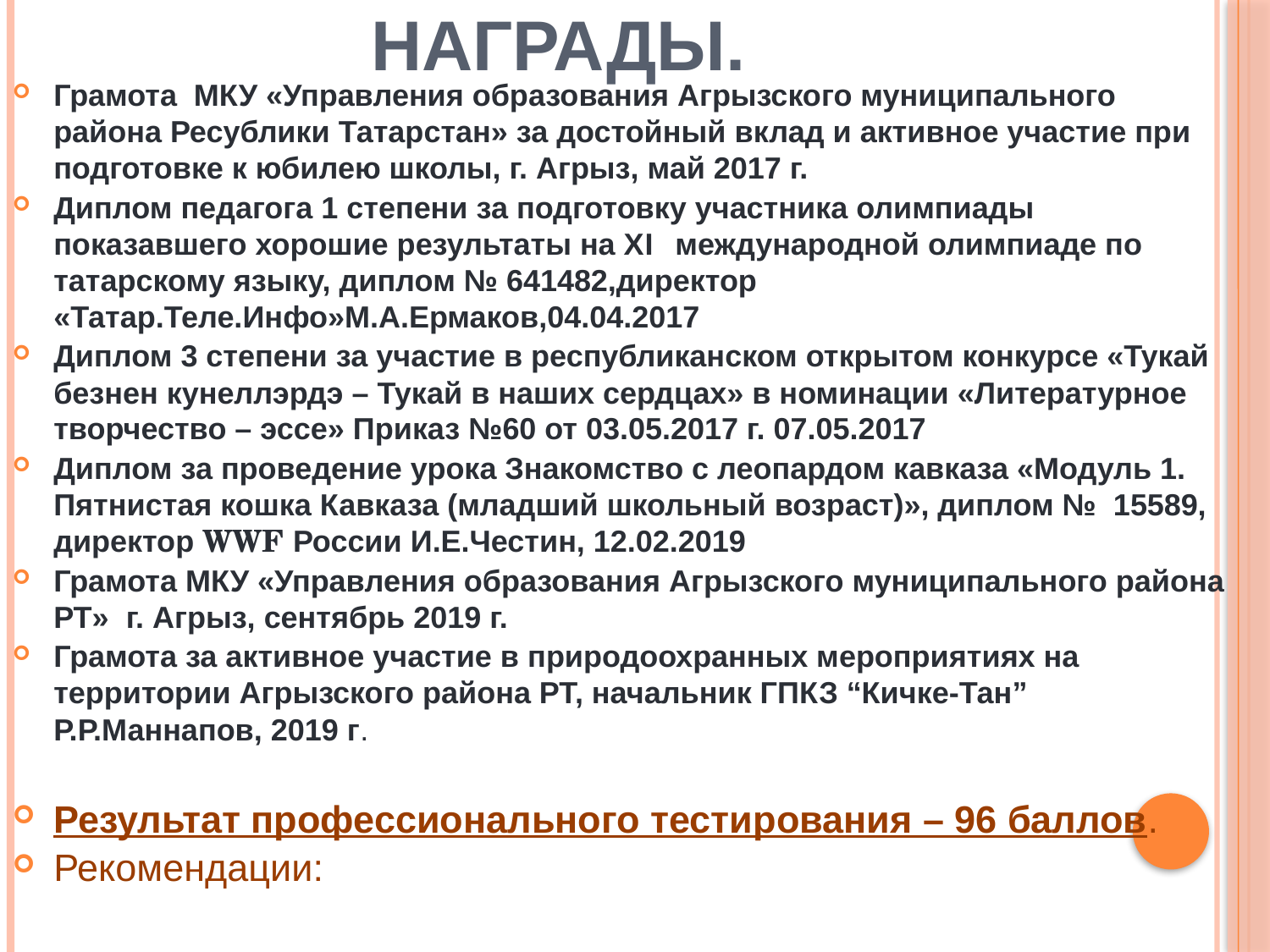

# Награды.
Грамота  МКУ «Управления образования Агрызского муниципального района Ресублики Татарстан» за достойный вклад и активное участие при подготовке к юбилею школы, г. Агрыз, май 2017 г.
Диплом педагога 1 степени за подготовку участника олимпиады показавшего хорошие результаты на ХI  международной олимпиаде по татарскому языку, диплом № 641482,директор «Татар.Теле.Инфо»М.А.Ермаков,04.04.2017
Диплом 3 степени за участие в республиканском открытом конкурсе «Тукай безнен кунеллэрдэ – Тукай в наших сердцах» в номинации «Литературное творчество – эссе» Приказ №60 от 03.05.2017 г. 07.05.2017
Диплом за проведение урока Знакомство с леопардом кавказа «Модуль 1. Пятнистая кошка Кавказа (младший школьный возраст)», диплом №  15589, директор WWF России И.Е.Честин, 12.02.2019
Грамота МКУ «Управления образования Агрызского муниципального района РТ»  г. Агрыз, сентябрь 2019 г.
Грамота за активное участие в природоохранных мероприятиях на территории Агрызского района РТ, начальник ГПКЗ “Кичке-Тан” Р.Р.Маннапов, 2019 г.
Результат профессионального тестирования – 96 баллов.
Рекомендации: